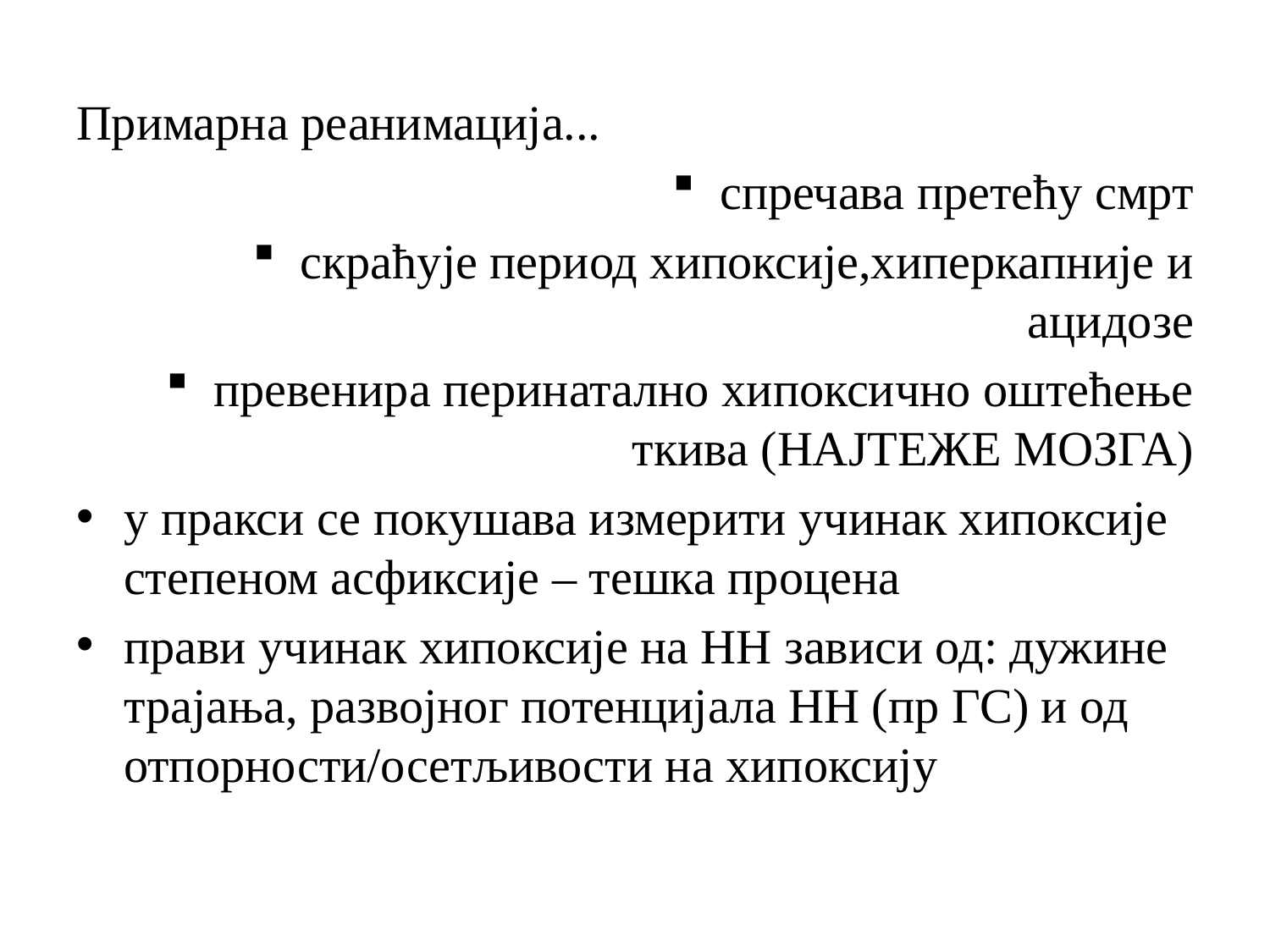

Примарна реанимација...
спречава претећу смрт
скраћује период хипоксије,хиперкапније и ацидозе
превенира перинатално хипоксично оштећење ткива (НАЈТЕЖЕ МОЗГА)
у пракси се покушава измерити учинак хипоксије степеном асфиксије – тешка процена
прави учинак хипоксије на НН зависи од: дужине трајања, развојног потенцијала НН (пр ГС) и од отпорности/осетљивости на хипоксију